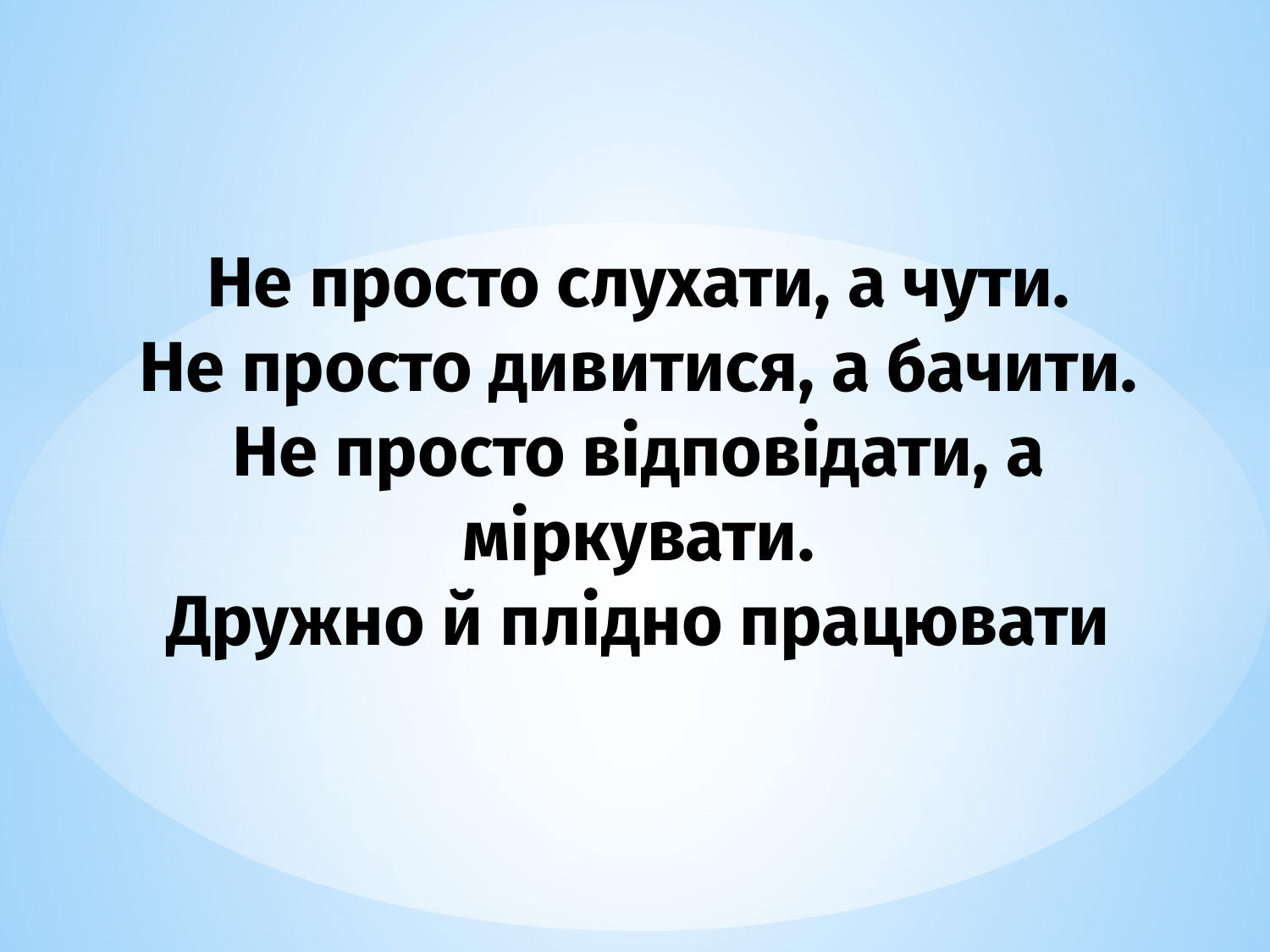

# Не просто слухати, а чути. Не просто дивитися, а бачити. Не просто відповідати, а міркувати. Дружно й плідно працювати